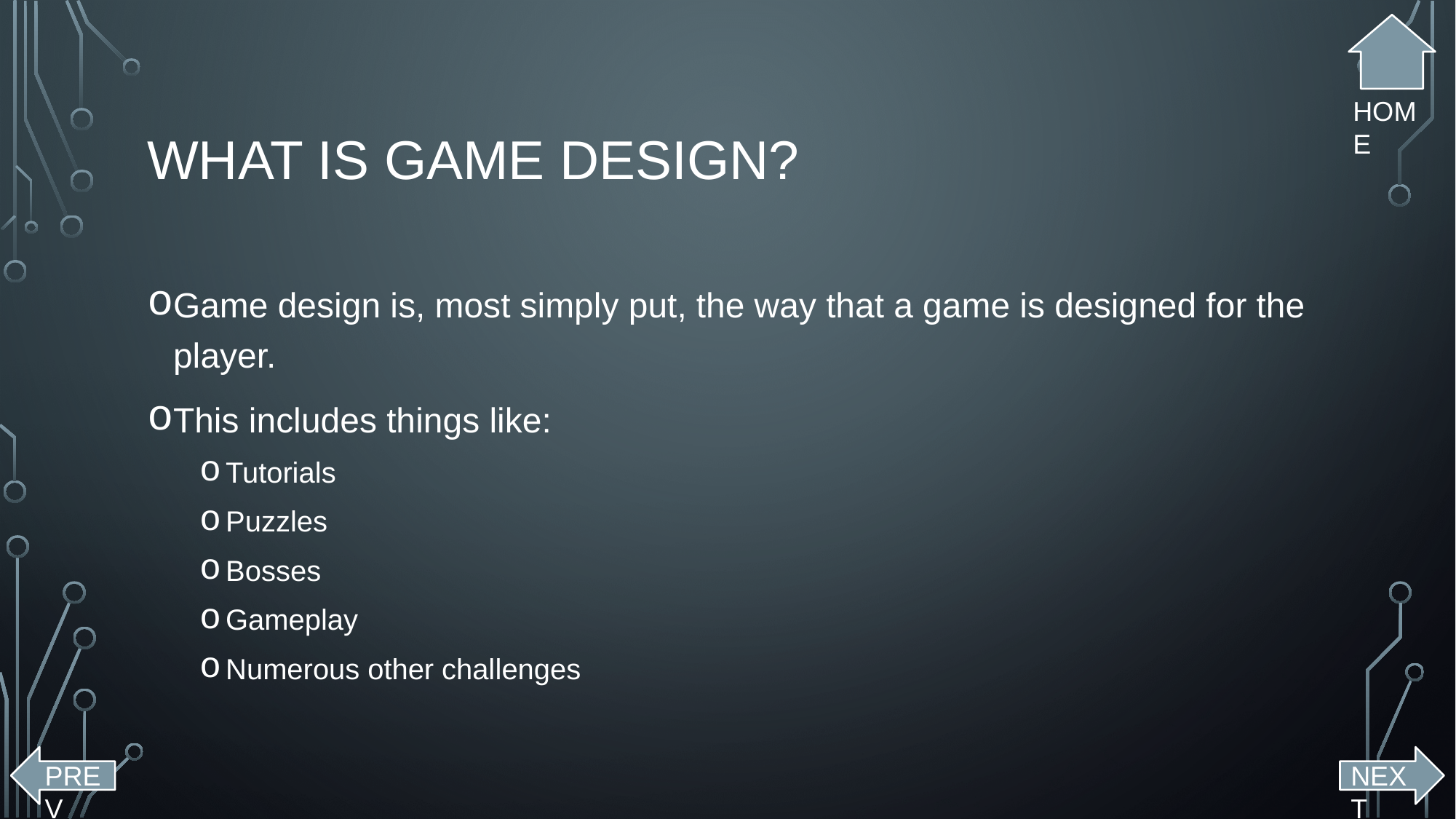

# What is Game Design?
HOME
Game design is, most simply put, the way that a game is designed for the player.
This includes things like:
Tutorials
Puzzles
Bosses
Gameplay
Numerous other challenges

PREV
NEXT